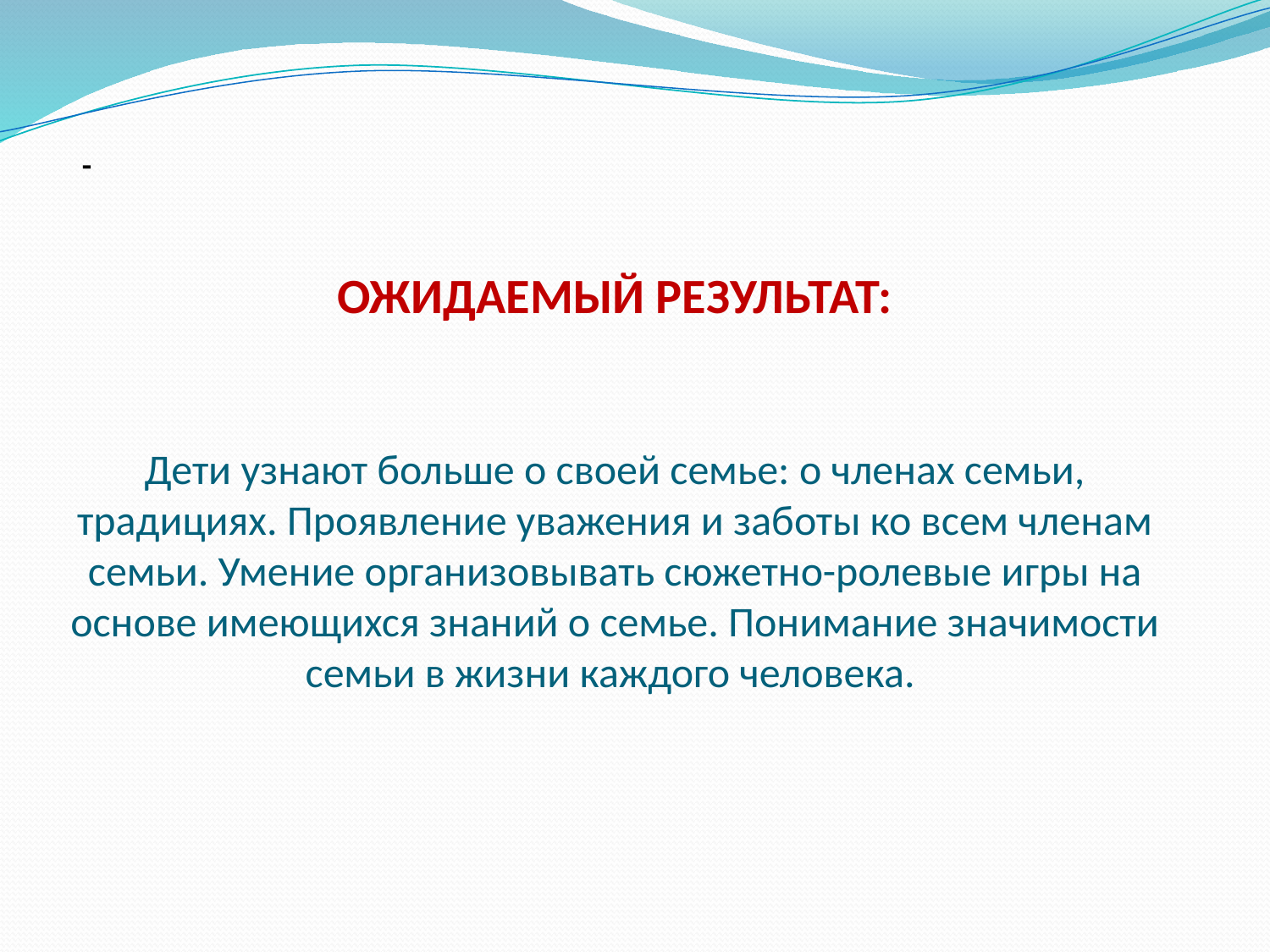

-

# Ожидаемый результат: Дети узнают больше о своей семье: о членах семьи, традициях. Проявление уважения и заботы ко всем членам семьи. Умение организовывать сюжетно-ролевые игры на основе имеющихся знаний о семье. Понимание значимости семьи в жизни каждого человека.